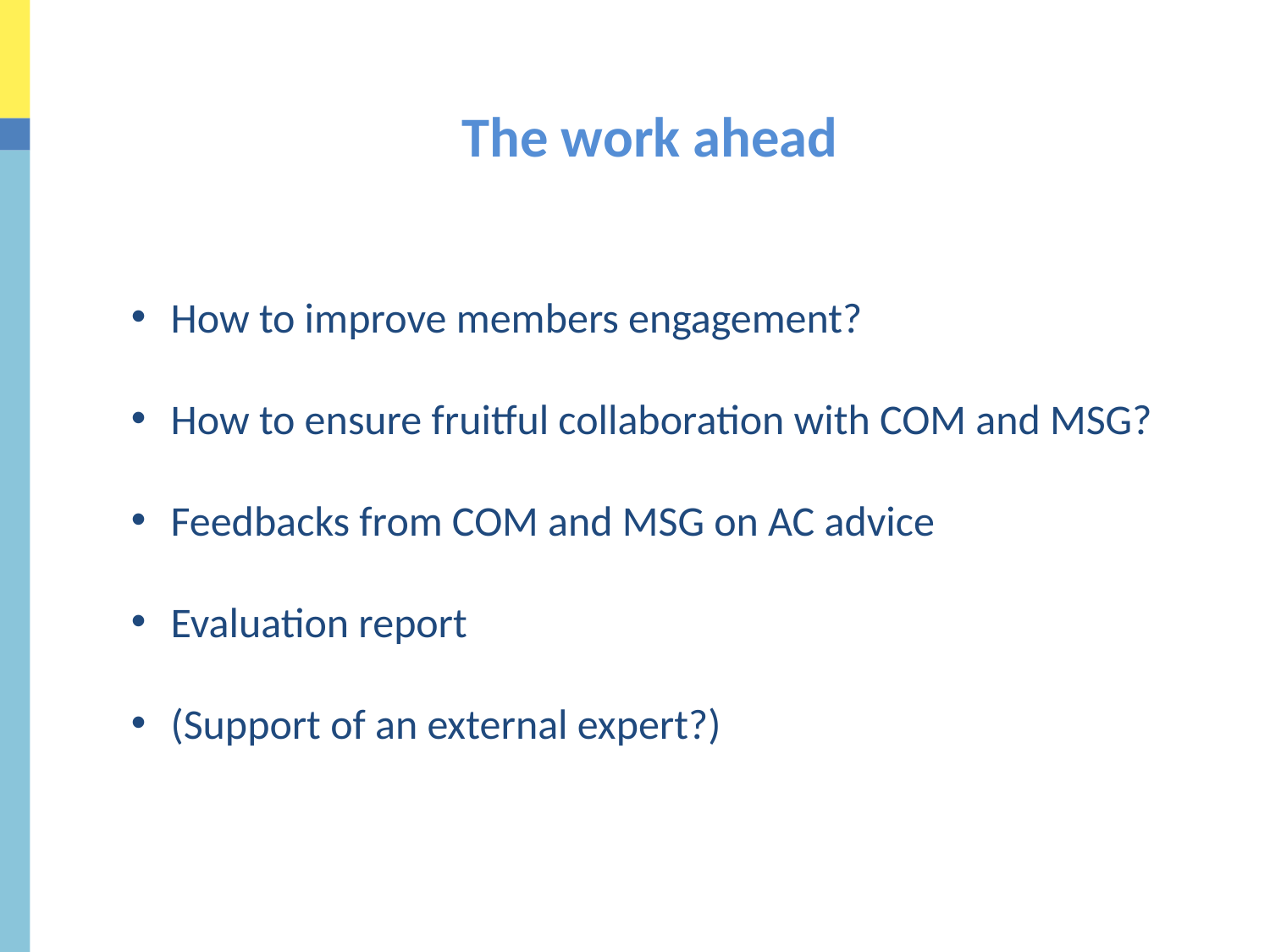

# The work ahead

How to improve members engagement?

How to ensure fruitful collaboration with COM and MSG?

Feedbacks from COM and MSG on AC advice

Evaluation report

(Support of an external expert?)